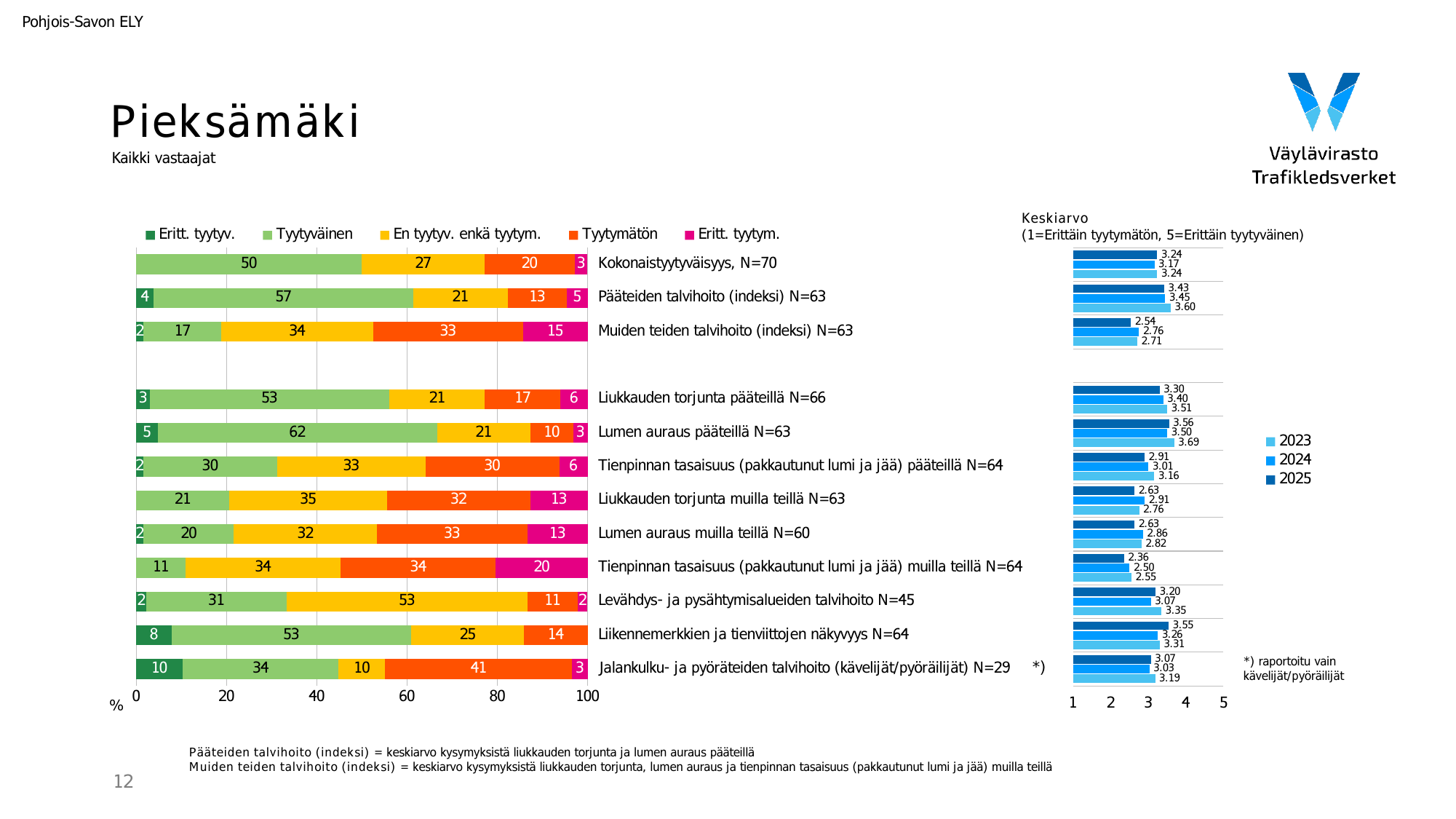

Pohjois-Savon ELY
# Pieksämäki
Kaikki vastaajat
Keskiarvo
(1=Erittäin tyytymätön, 5=Erittäin tyytyväinen)

### Chart

| Category | Eritt. tyytyv. | Tyytyväinen | En tyytyv. enkä tyytym. | Tyytymätön | Eritt. tyytym. |
|---|---|---|---|---|---|
| Kokonaistyytyväisyys, N=70 | None | 50.0 | 27.142857 | 20.0 | 2.857143 |
| Pääteiden talvihoito (indeksi) N=63 | 3.896104 | 57.467532500000004 | 20.923521 | 13.0952385 | 4.6176045 |
| Muiden teiden talvihoito (indeksi) N=63 | 1.666667 | 17.190807 | 33.654100666666665 | 33.151455 | 15.448082 |
|  | None | None | None | None | None |
| Liukkauden torjunta pääteillä N=66 | 3.030303 | 53.030303 | 21.212121 | 16.666667 | 6.060606 |
| Lumen auraus pääteillä N=63 | 4.761905 | 61.904762 | 20.634921 | 9.52381 | 3.174603 |
| Tienpinnan tasaisuus (pakkautunut lumi ja jää) pääteillä N=64 | 1.5625 | 29.6875 | 32.8125 | 29.6875 | 6.25 |
| Liukkauden torjunta muilla teillä N=63 | None | 20.634921 | 34.920635 | 31.746032 | 12.698413 |
| Lumen auraus muilla teillä N=60 | 1.666667 | 20.0 | 31.666667 | 33.333333 | 13.333333 |
| Tienpinnan tasaisuus (pakkautunut lumi ja jää) muilla teillä N=64 | None | 10.9375 | 34.375 | 34.375 | 20.3125 |
| Levähdys- ja pysähtymisalueiden talvihoito N=45 | 2.222222 | 31.111111 | 53.333333 | 11.111111 | 2.222222 |
| Liikennemerkkien ja tienviittojen näkyvyys N=64 | 7.8125 | 53.125 | 25.0 | 14.0625 | None |
| Jalankulku- ja pyöräteiden talvihoito (kävelijät/pyöräilijät) N=29 | 10.344828 | 34.482759 | 10.344828 | 41.37931 | 3.448276 |

### Chart

| Category | 2025 | 2024 | 2023 |
|---|---|---|---|
*) raportoitu vain
kävelijät/pyöräilijät
*)
%
Pääteiden talvihoito (indeksi) = keskiarvo kysymyksistä liukkauden torjunta ja lumen auraus pääteillä
Muiden teiden talvihoito (indeksi) = keskiarvo kysymyksistä liukkauden torjunta, lumen auraus ja tienpinnan tasaisuus (pakkautunut lumi ja jää) muilla teillä

12